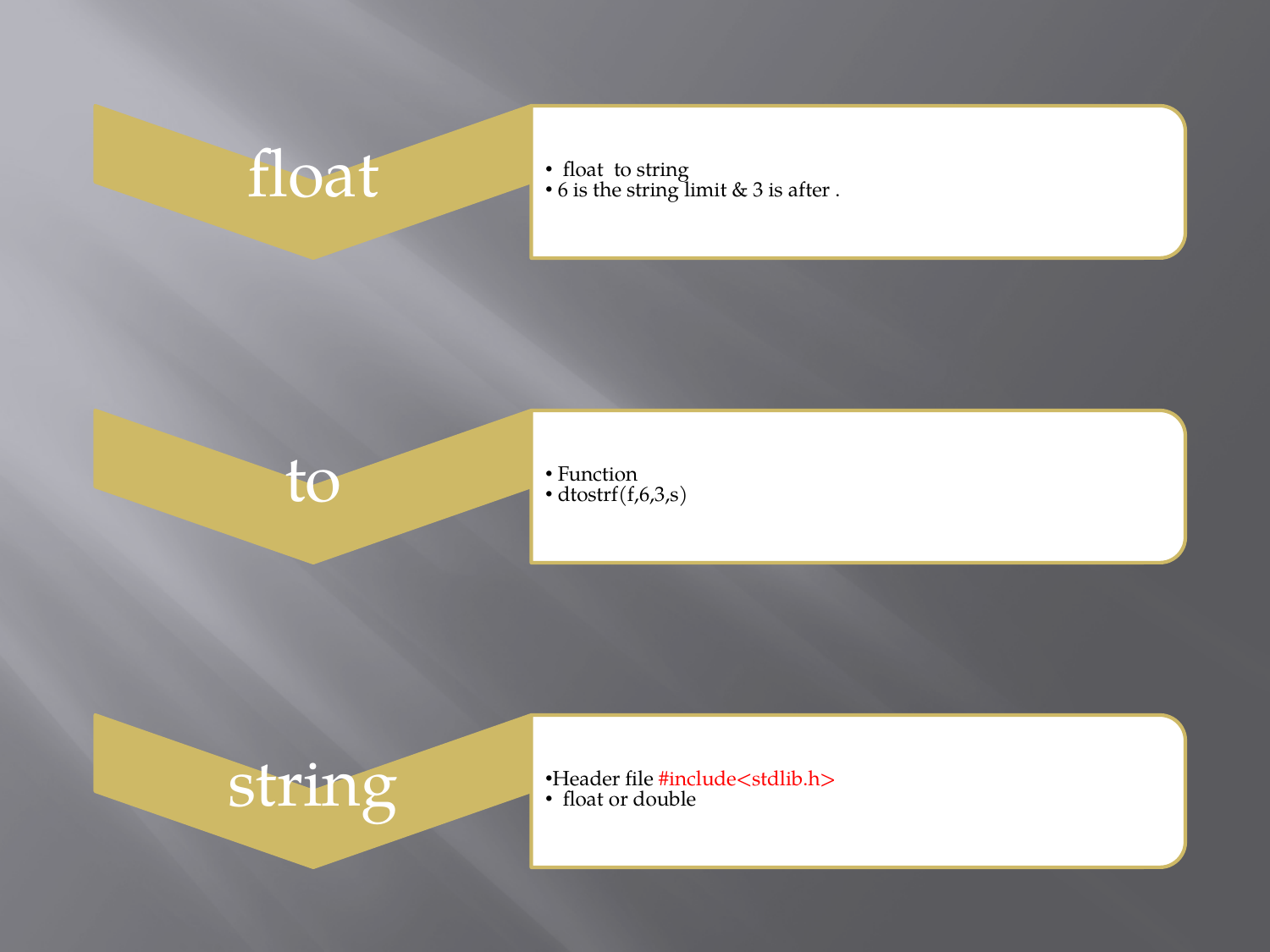

float
  float  to string
 6 is the string limit & 3 is after .
to
 Function
 dtostrf(f,6,3,s)
string
Header file #include<stdlib.h>
  float or double